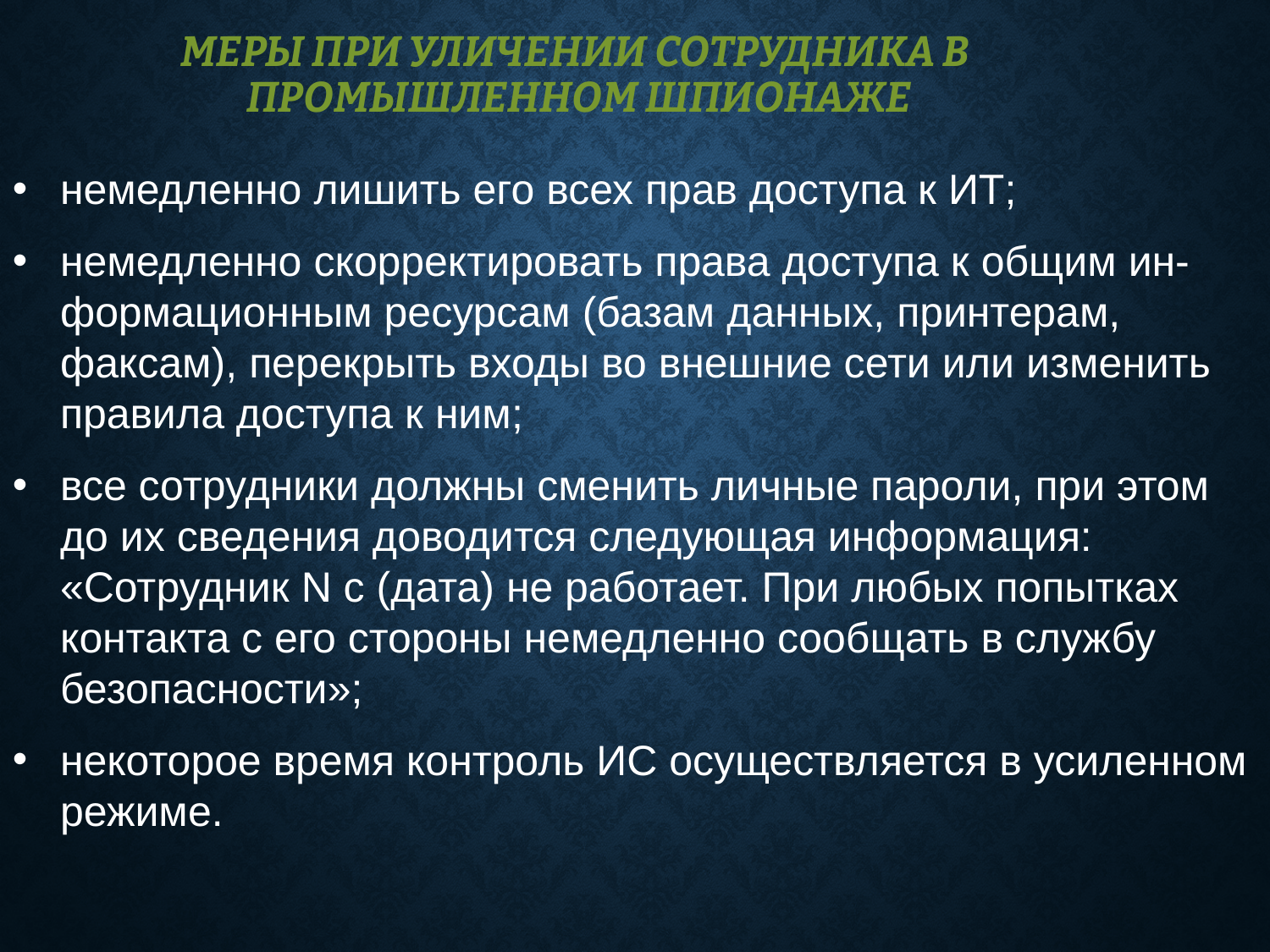

# МЕРЫ ПРИ УЛИЧЕНИИ СОТРУДНИКА В ПРОМЫШЛЕННОМ ШПИОНАЖЕ
немедленно лишить его всех прав доступа к ИТ;
немедленно скорректировать права доступа к общим ин-формационным ресурсам (базам данных, принтерам, факсам), перекрыть входы во внешние сети или изменить правила доступа к ним;
все сотрудники должны сменить личные пароли, при этом до их сведения доводится следующая информация: «Сотрудник N с (дата) не работает. При любых попытках контакта с его стороны немедленно сообщать в службу безопасности»;
некоторое время контроль ИС осуществляется в усиленном режиме.